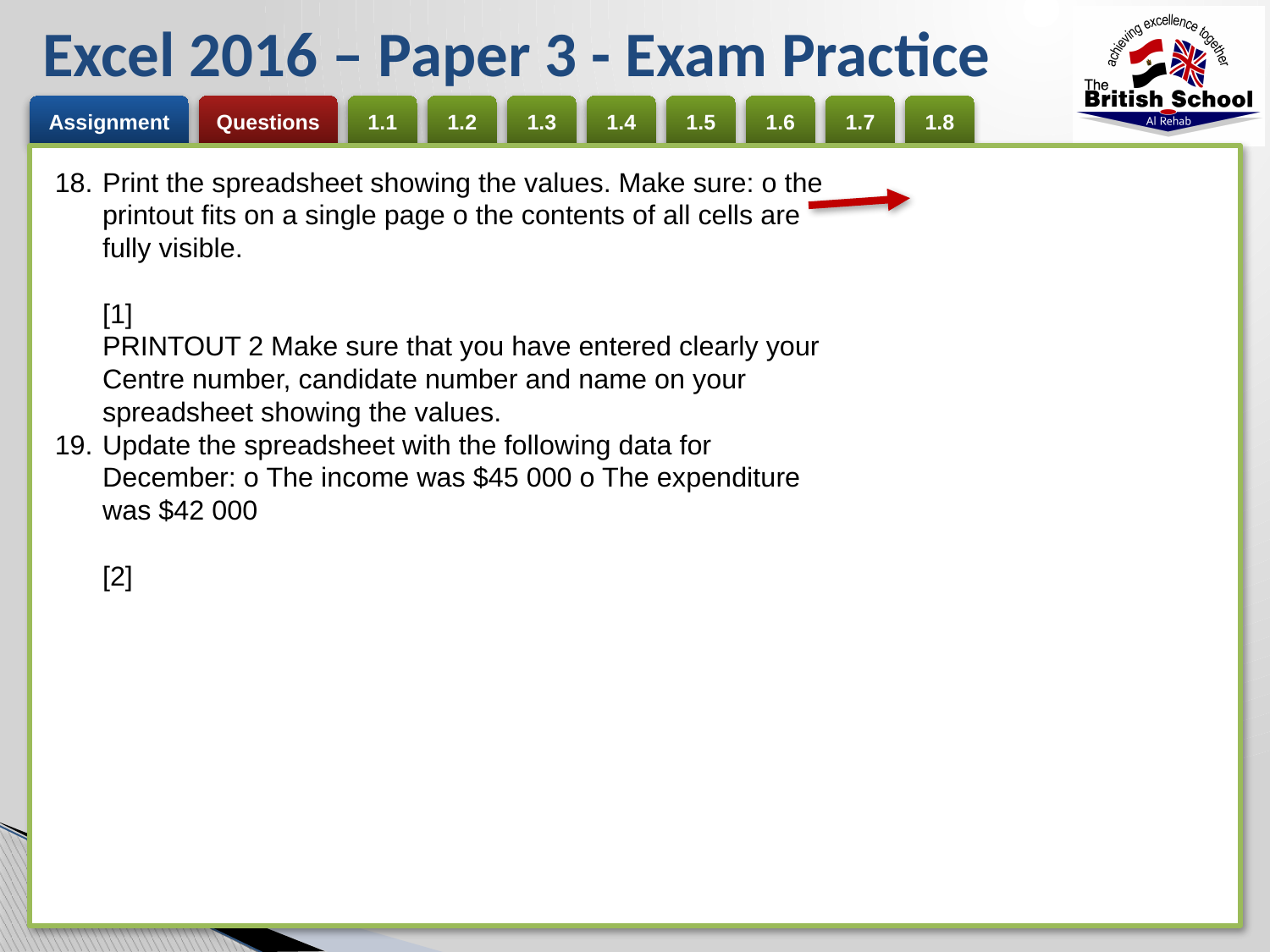

# Excel 2016 – Paper 3 - Exam Practice
Print the spreadsheet showing the values. Make sure: o the printout fits on a single page o the contents of all cells are fully visible. 	[1]
PRINTOUT 2 Make sure that you have entered clearly your Centre number, candidate number and name on your spreadsheet showing the values.
Update the spreadsheet with the following data for December: o The income was $45 000 o The expenditure was $42 000 	[2]